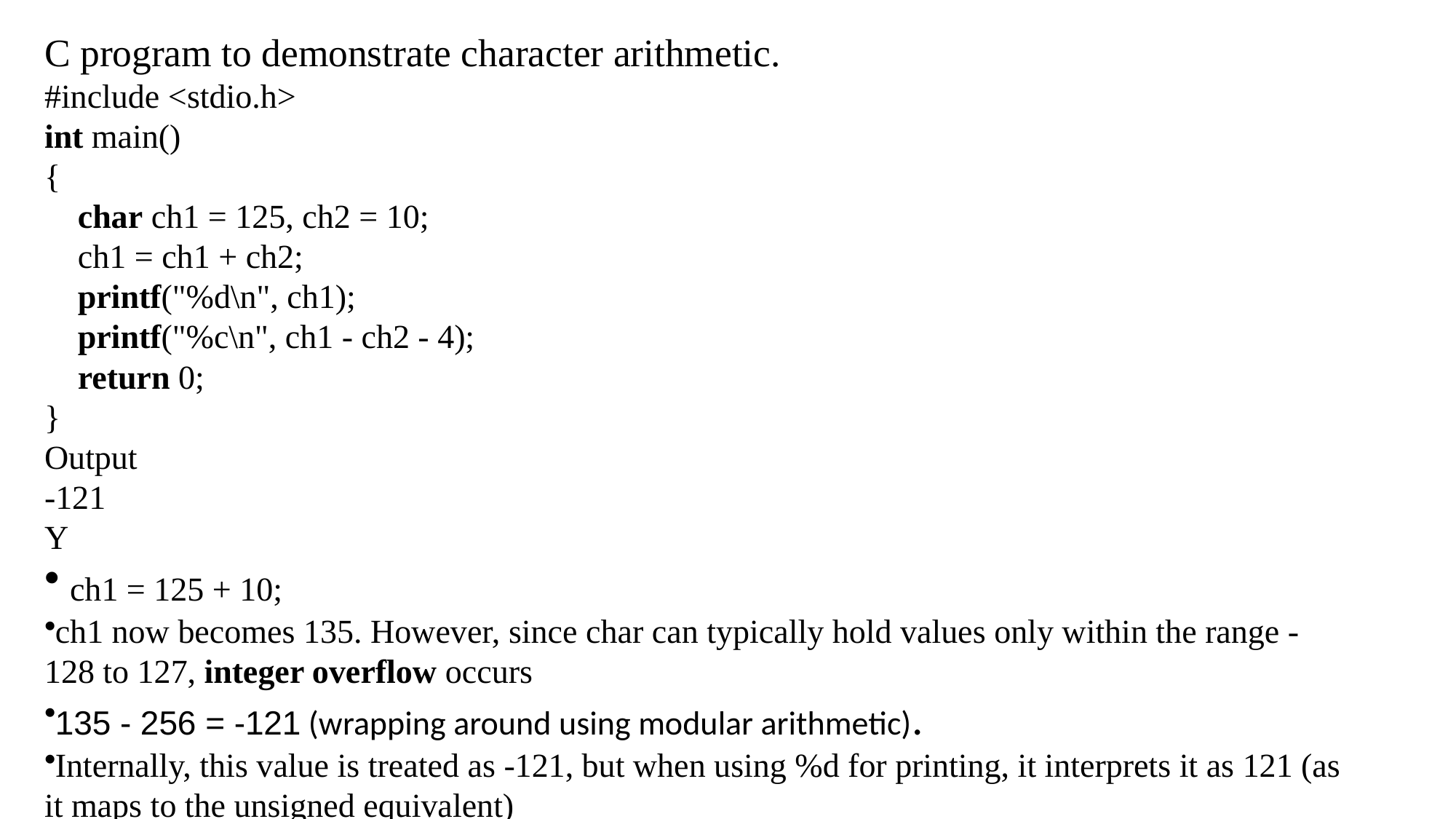

C program to demonstrate character arithmetic.
#include <stdio.h>
int main()
{
    char ch1 = 125, ch2 = 10;
    ch1 = ch1 + ch2;
    printf("%d\n", ch1);
    printf("%c\n", ch1 - ch2 - 4);
    return 0;
}
Output
-121
Y
 ch1 = 125 + 10;
ch1 now becomes 135. However, since char can typically hold values only within the range -128 to 127, integer overflow occurs
135 - 256 = -121 (wrapping around using modular arithmetic).
Internally, this value is treated as -121, but when using %d for printing, it interprets it as 121 (as it maps to the unsigned equivalent)